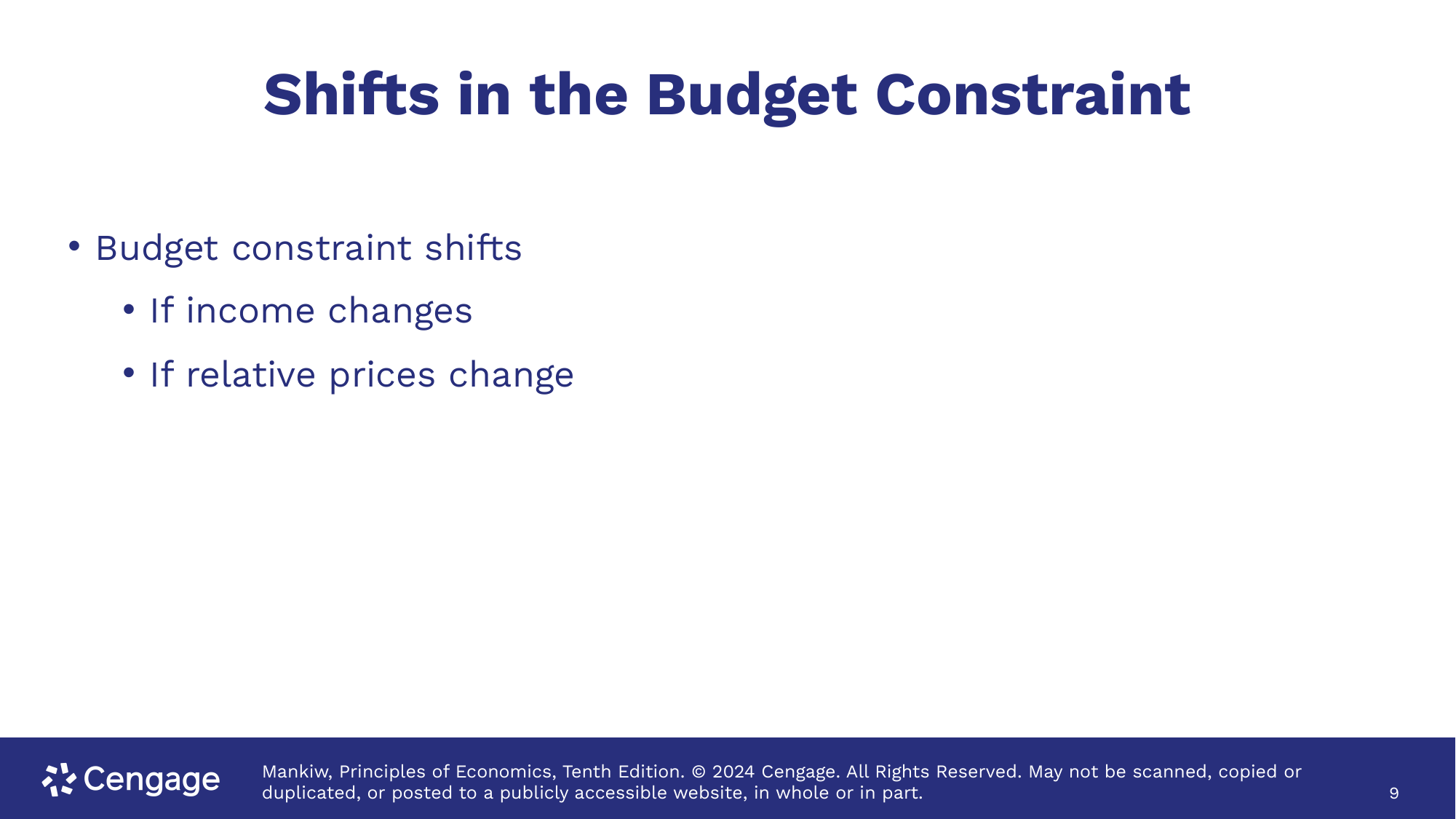

# Shifts in the Budget Constraint
Budget constraint shifts
If income changes
If relative prices change